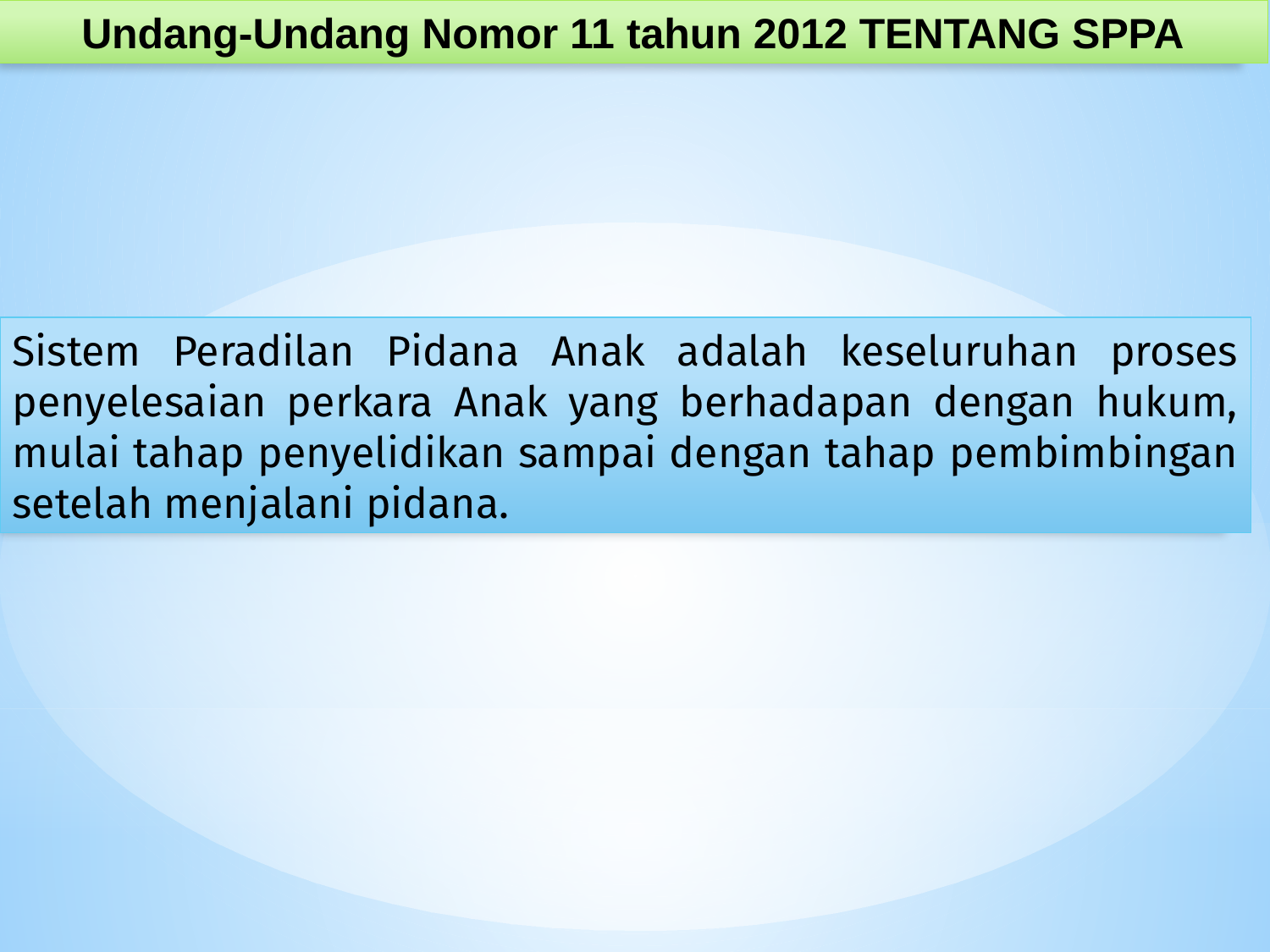

Undang-Undang Nomor 11 tahun 2012 TENTANG SPPA
Sistem Peradilan Pidana Anak adalah keseluruhan proses penyelesaian perkara Anak yang berhadapan dengan hukum, mulai tahap penyelidikan sampai dengan tahap pembimbingan setelah menjalani pidana.